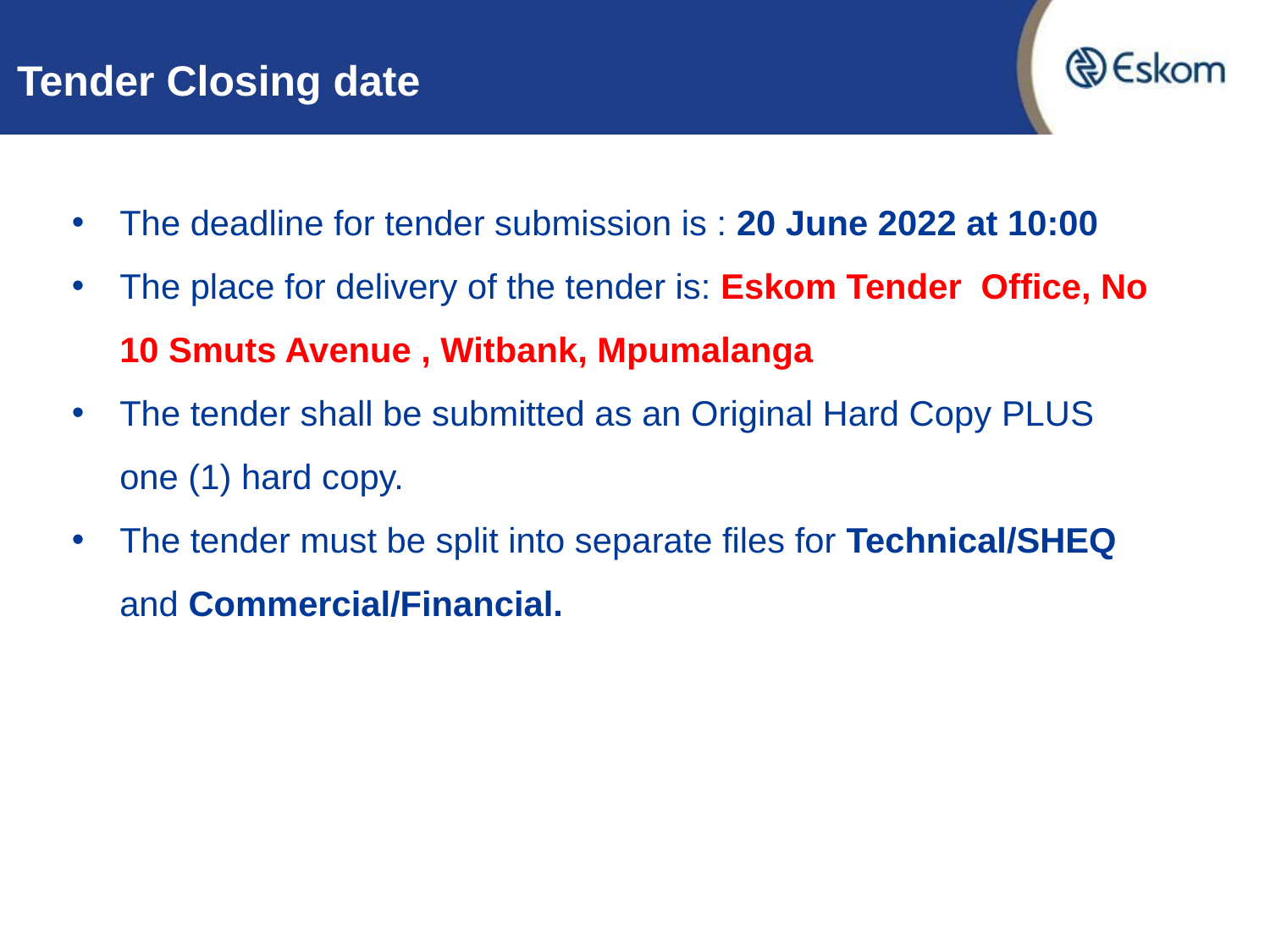

# Tender Closing date
The deadline for tender submission is : 20 June 2022 at 10:00
The place for delivery of the tender is: Eskom Tender  Office, No 10 Smuts Avenue , Witbank, Mpumalanga
The tender shall be submitted as an Original Hard Copy PLUS one (1) hard copy.
The tender must be split into separate files for Technical/SHEQ and Commercial/Financial.